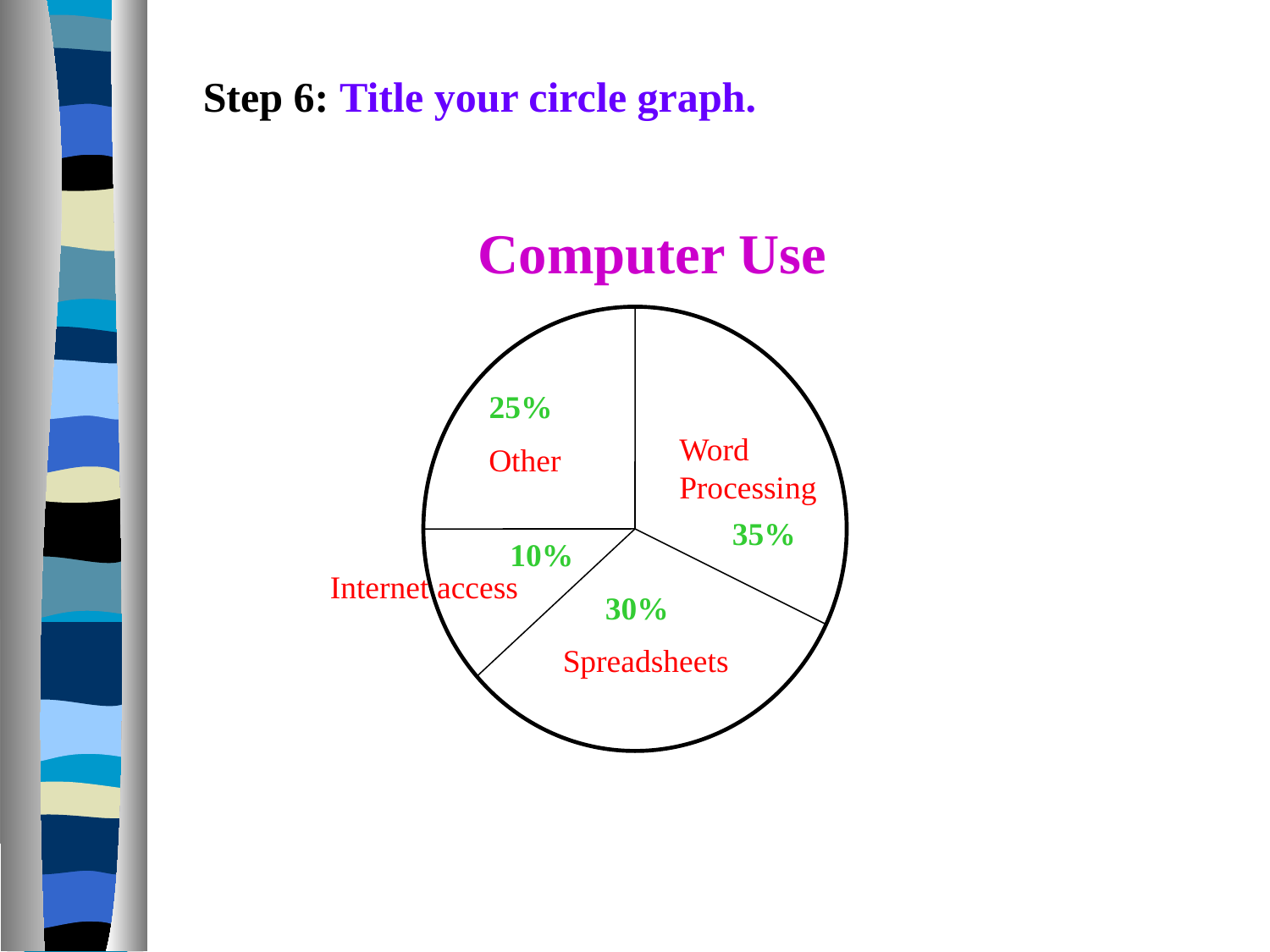

Step 6: Title your circle graph.
Computer Use

25%
Word Processing
Other
35%

10%

Internet access
30%
Spreadsheets